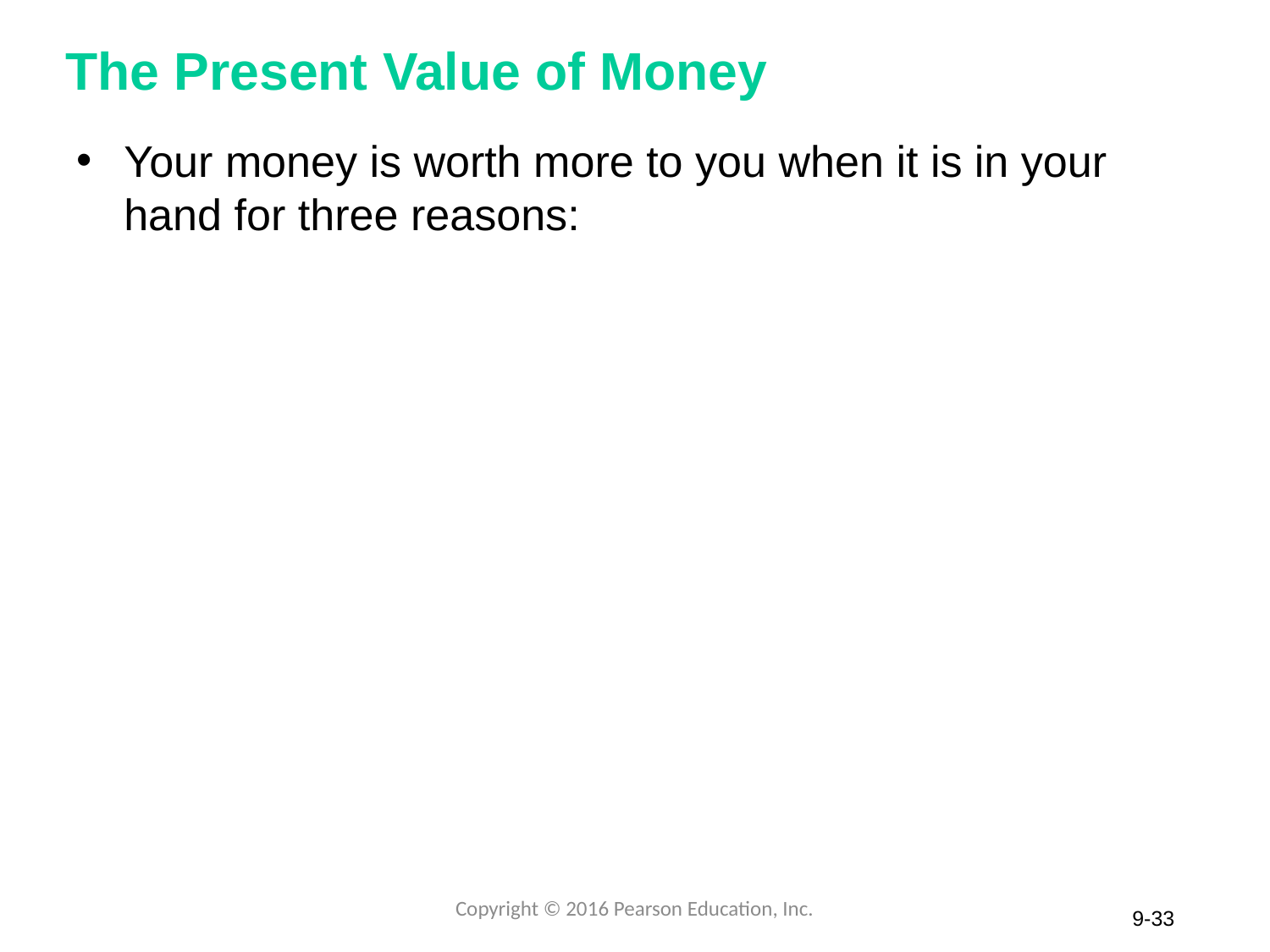

# The Present Value of Money
Your money is worth more to you when it is in your hand for three reasons:

Copyright © 2016 Pearson Education, Inc.